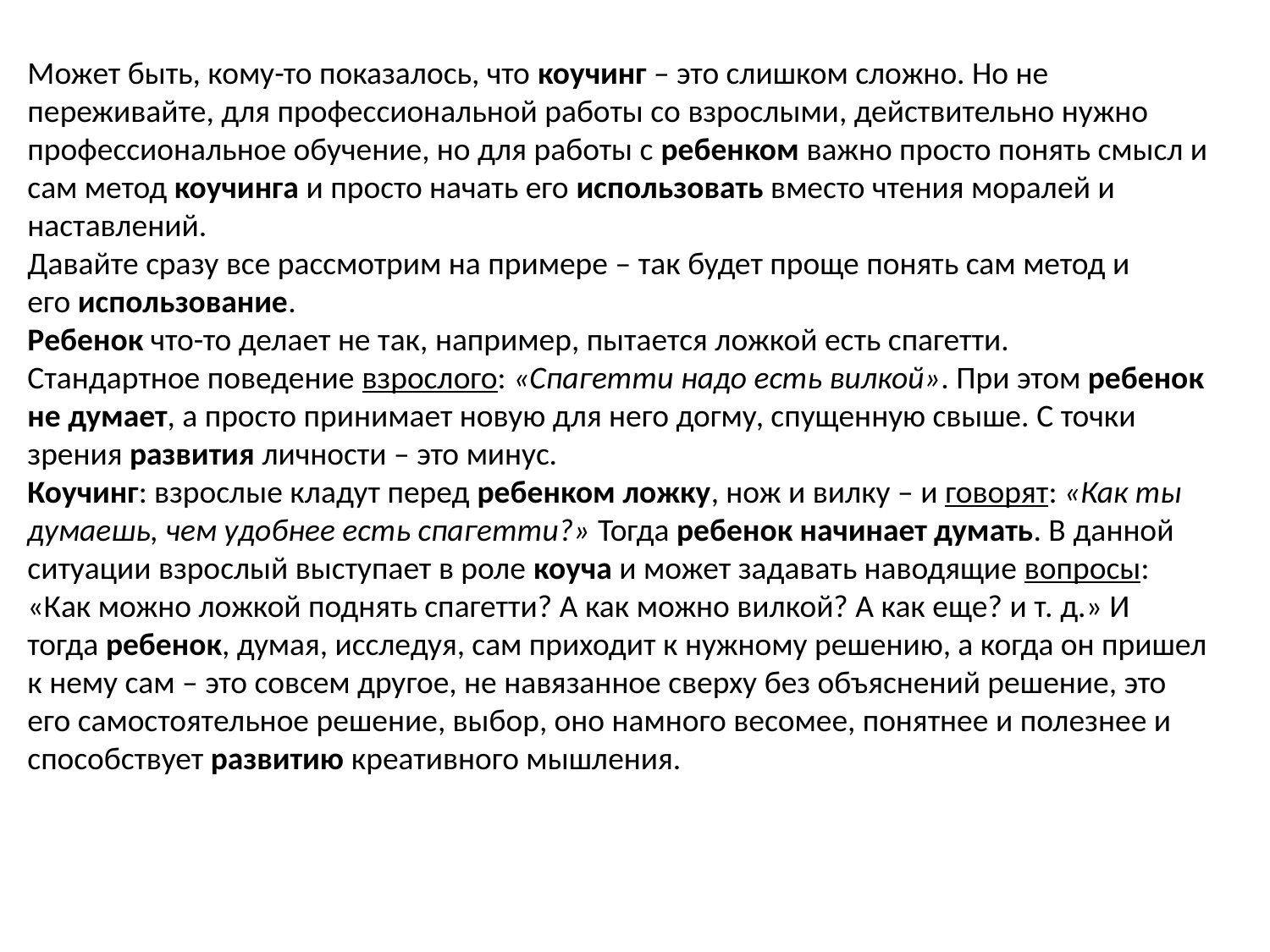

Может быть, кому-то показалось, что коучинг – это слишком сложно. Но не переживайте, для профессиональной работы со взрослыми, действительно нужно профессиональное обучение, но для работы с ребенком важно просто понять смысл и сам метод коучинга и просто начать его использовать вместо чтения моралей и наставлений.
Давайте сразу все рассмотрим на примере – так будет проще понять сам метод и его использование.
Ребенок что-то делает не так, например, пытается ложкой есть спагетти.
Стандартное поведение взрослого: «Спагетти надо есть вилкой». При этом ребенок не думает, а просто принимает новую для него догму, спущенную свыше. С точки зрения развития личности – это минус.
Коучинг: взрослые кладут перед ребенком ложку, нож и вилку – и говорят: «Как ты думаешь, чем удобнее есть спагетти?» Тогда ребенок начинает думать. В данной ситуации взрослый выступает в роле коуча и может задавать наводящие вопросы: «Как можно ложкой поднять спагетти? А как можно вилкой? А как еще? и т. д.» И тогда ребенок, думая, исследуя, сам приходит к нужному решению, а когда он пришел к нему сам – это совсем другое, не навязанное сверху без объяснений решение, это его самостоятельное решение, выбор, оно намного весомее, понятнее и полезнее и способствует развитию креативного мышления.